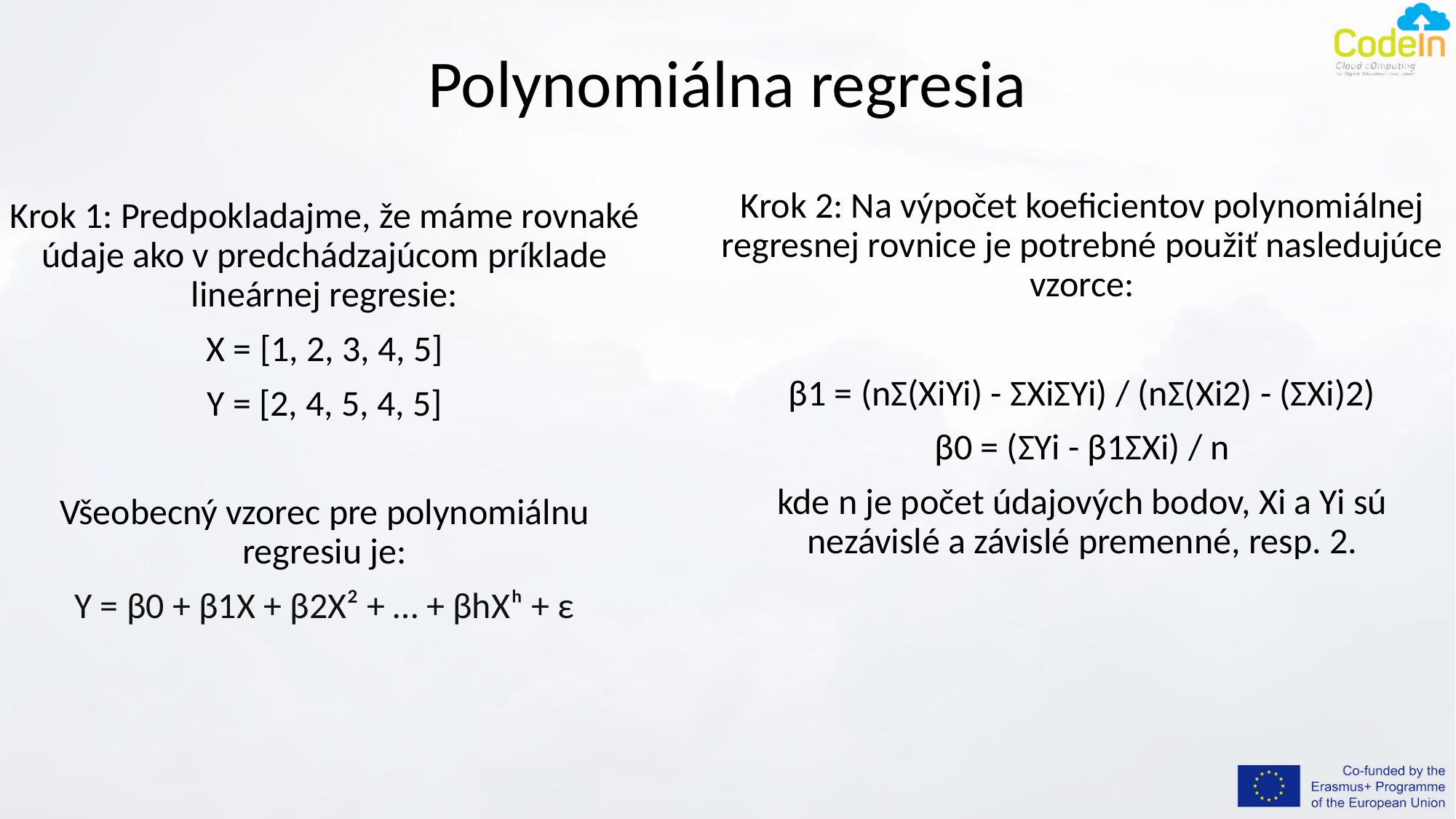

# Polynomiálna regresia
Krok 2: Na výpočet koeficientov polynomiálnej regresnej rovnice je potrebné použiť nasledujúce vzorce:

β1 = (nΣ(XiYi) - ΣXiΣYi) / (nΣ(Xi2) - (ΣXi)2)
β0 = (ΣYi - β1ΣXi) / n
kde n je počet údajových bodov, Xi a Yi sú nezávislé a závislé premenné, resp. 2.
Krok 1: Predpokladajme, že máme rovnaké údaje ako v predchádzajúcom príklade lineárnej regresie:
X = [1, 2, 3, 4, 5]
Y = [2, 4, 5, 4, 5]

Všeobecný vzorec pre polynomiálnu regresiu je:
Y = β0 + β1X + β2X² + … + βhXʰ + ε